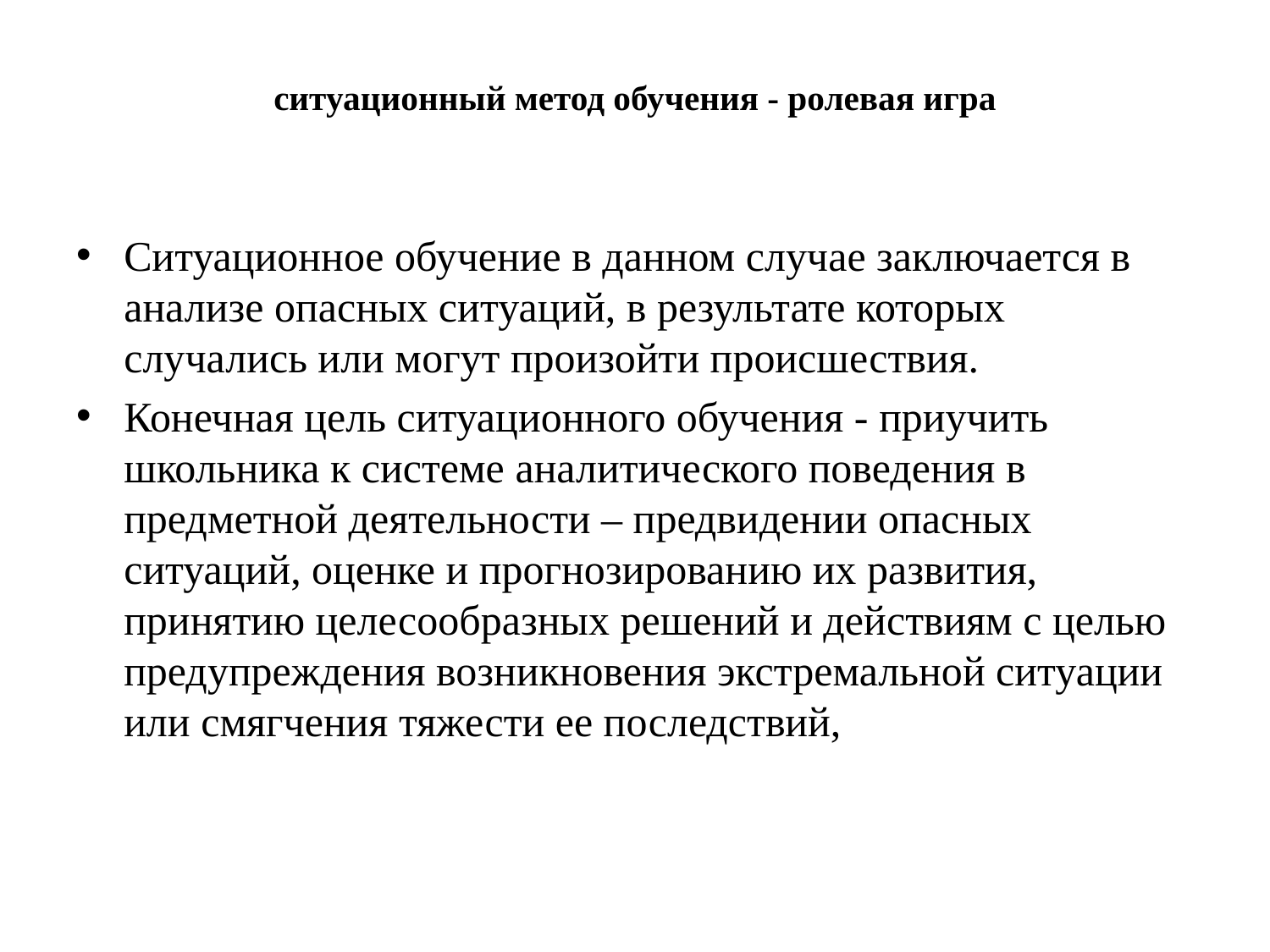

# ситуационный метод обучения - ролевая игра
Ситуацион­ное обучение в данном случае заключается в анализе опасных ситуаций, в результате которых случались или могут произойти происшествия.
Конечная цель ситуационного обучения - приучить школьника к системе аналитического поведения в предметной деятельности – предвидении опасных ситуаций, оценке и прогнозированию их развития, принятию целесообразных решений и действиям с целью предупреждения возникновения экстремальной ситуации или смягчения тяжести ее последствий,